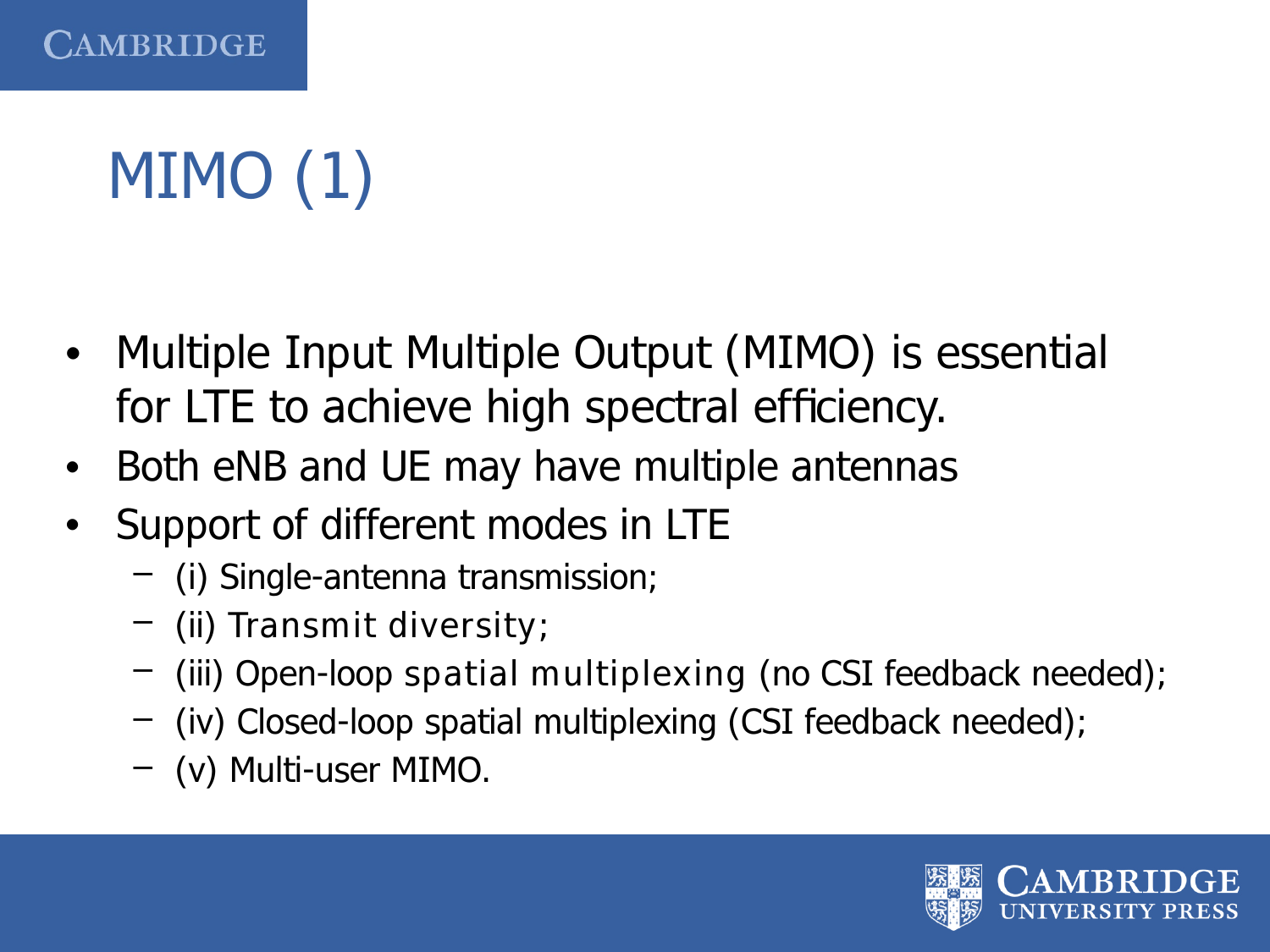

# MIMO (1)
Multiple Input Multiple Output (MIMO) is essential for LTE to achieve high spectral efficiency.
Both eNB and UE may have multiple antennas
Support of different modes in LTE
(i) Single-antenna transmission;
(ii) Transmit diversity;
(iii) Open-loop spatial multiplexing (no CSI feedback needed);
(iv) Closed-loop spatial multiplexing (CSI feedback needed);
(v) Multi-user MIMO.